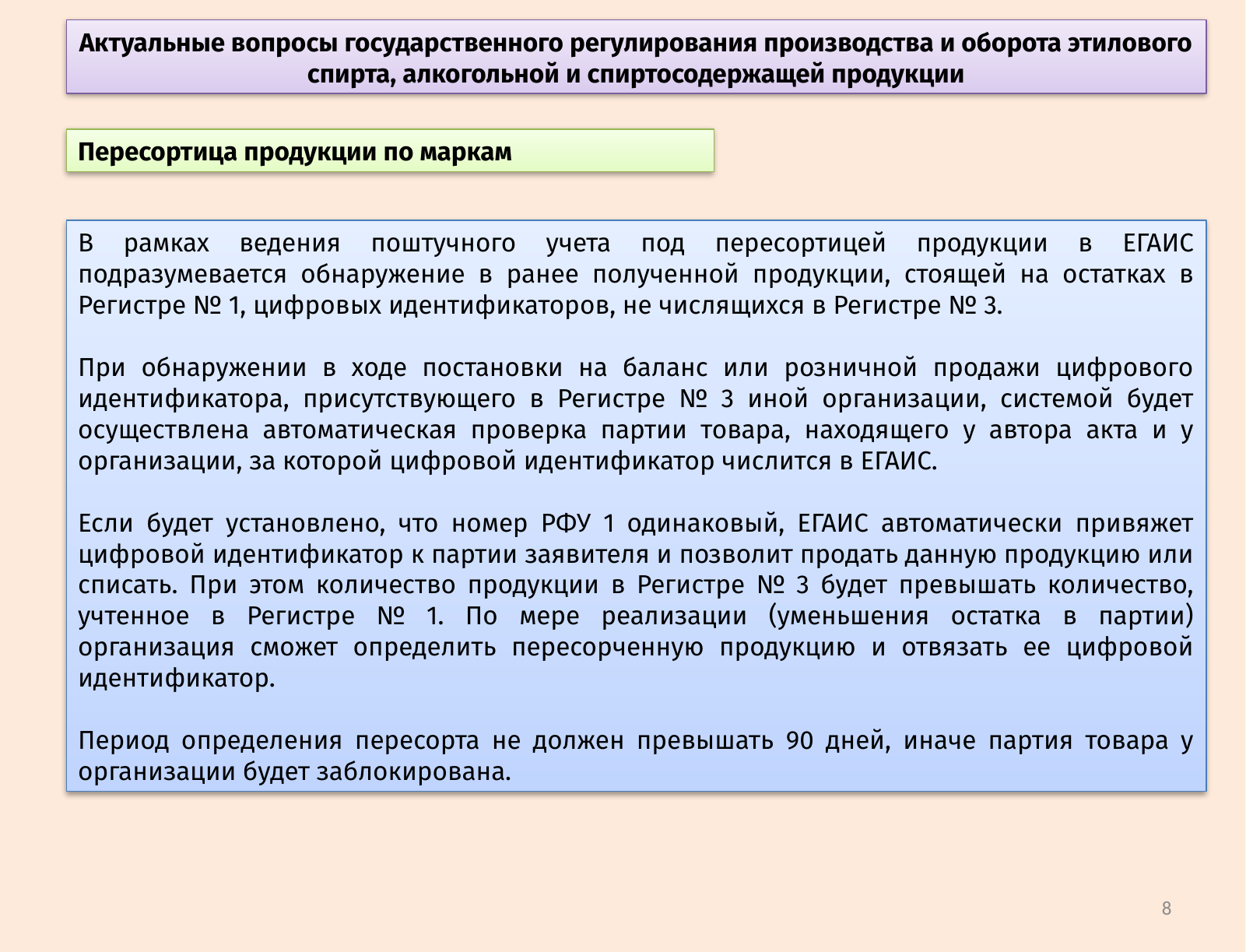

Актуальные вопросы государственного регулирования производства и оборота этилового спирта, алкогольной и спиртосодержащей продукции
Пересортица продукции по маркам
В рамках ведения поштучного учета под пересортицей продукции в ЕГАИС подразумевается обнаружение в ранее полученной продукции, стоящей на остатках в Регистре № 1, цифровых идентификаторов, не числящихся в Регистре № 3.

При обнаружении в ходе постановки на баланс или розничной продажи цифрового идентификатора, присутствующего в Регистре № 3 иной организации, системой будет осуществлена автоматическая проверка партии товара, находящего у автора акта и у организации, за которой цифровой идентификатор числится в ЕГАИС.

Если будет установлено, что номер РФУ 1 одинаковый, ЕГАИС автоматически привяжет цифровой идентификатор к партии заявителя и позволит продать данную продукцию или списать. При этом количество продукции в Регистре № 3 будет превышать количество, учтенное в Регистре № 1. По мере реализации (уменьшения остатка в партии) организация сможет определить пересорченную продукцию и отвязать ее цифровой идентификатор.

Период определения пересорта не должен превышать 90 дней, иначе партия товара у организации будет заблокирована.
8